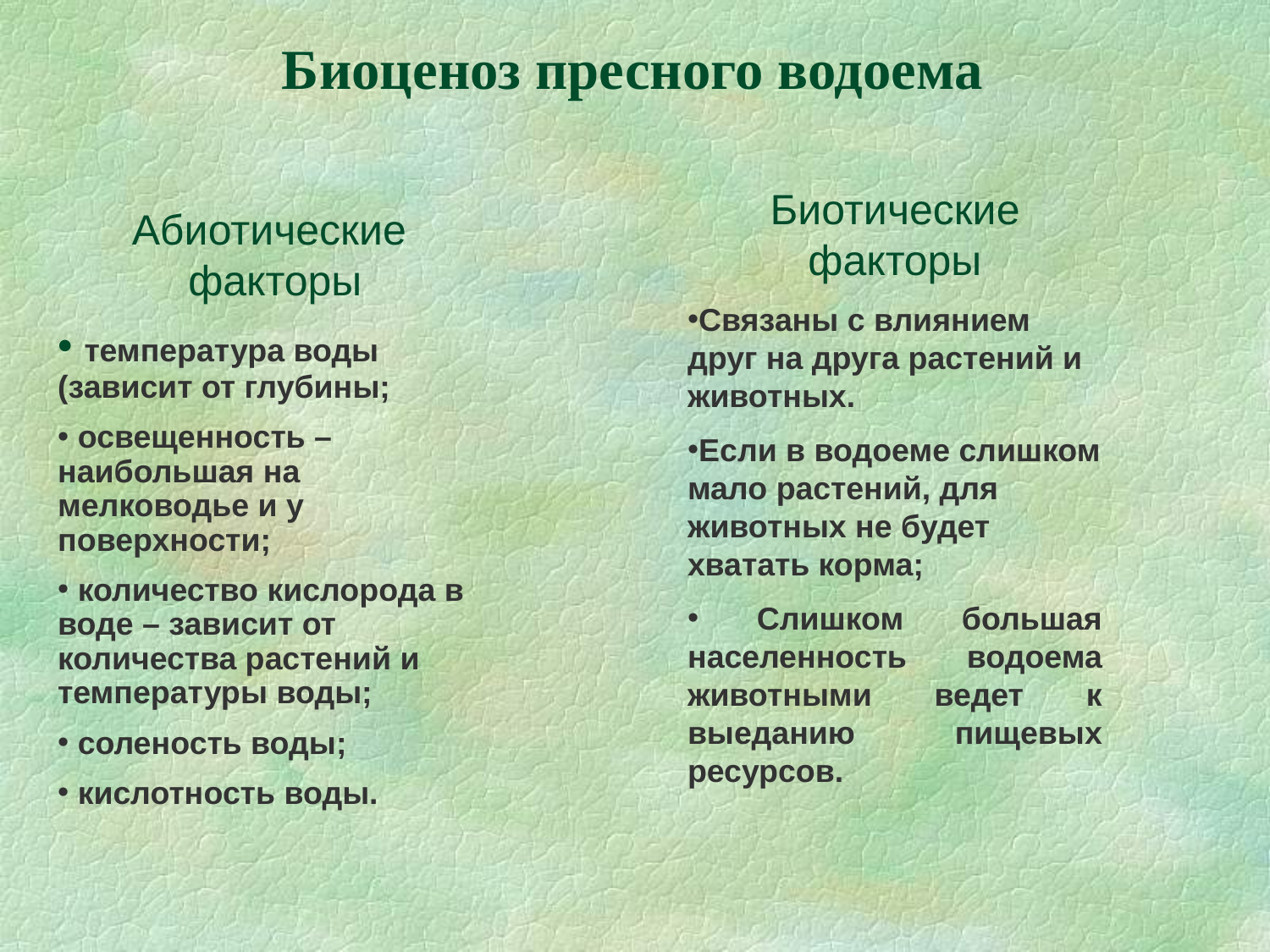

Биоценоз пресного водоема
Биотические факторы
Связаны с влиянием друг на друга растений и животных.
Если в водоеме слишком мало растений, для животных не будет хватать корма;
 Слишком большая населенность водоема животными ведет к выеданию пищевых ресурсов.
Абиотические  факторы
 температура воды (зависит от глубины;
 освещенность – наибольшая на мелководье и у поверхности;
 количество кислорода в воде – зависит от количества растений и температуры воды;
 соленость воды;
 кислотность воды.